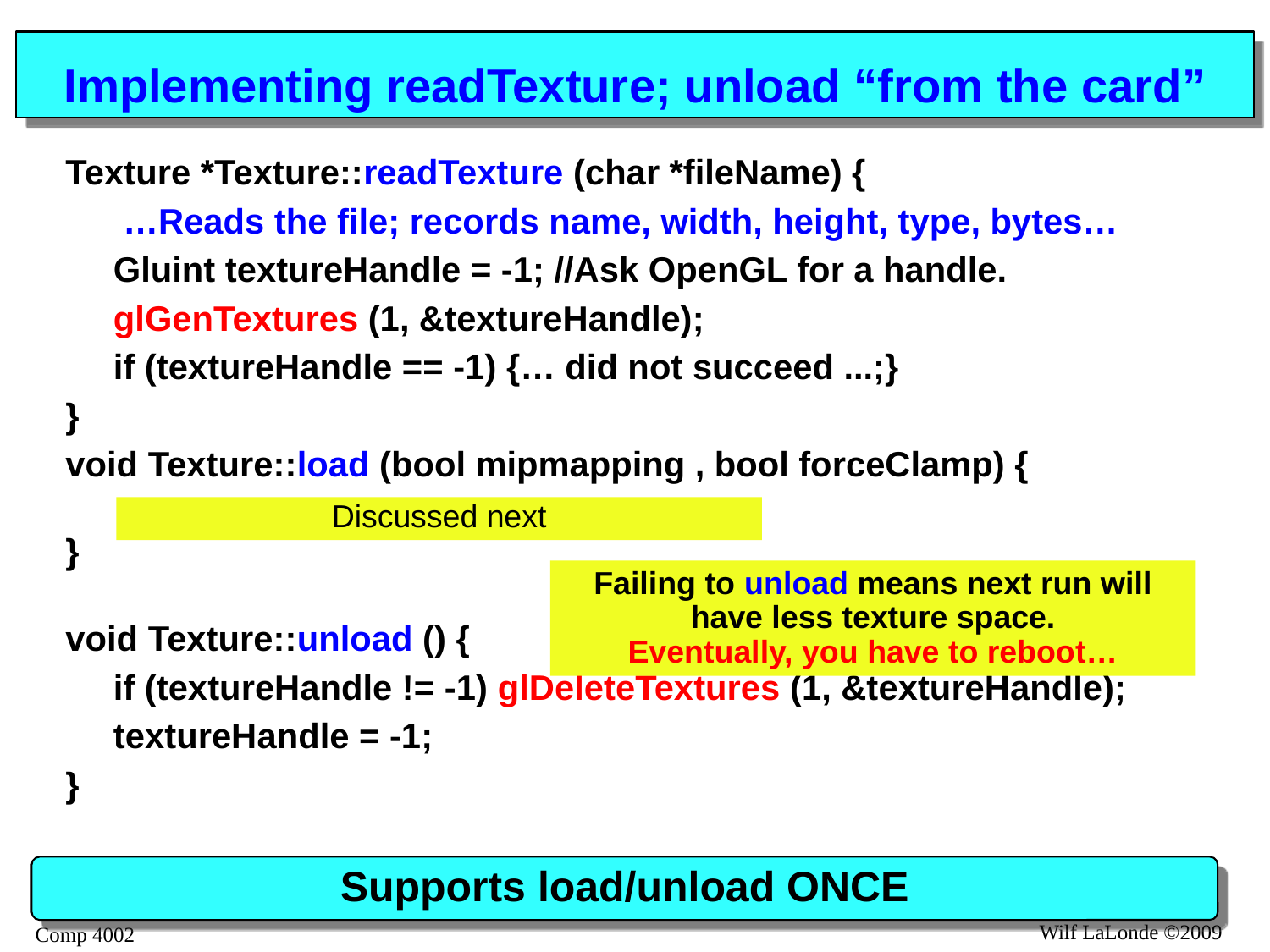

# Implementing readTexture; unload “from the card”
Texture *Texture::readTexture (char *fileName) {
	 …Reads the file; records name, width, height, type, bytes…
	Gluint textureHandle = -1; //Ask OpenGL for a handle.
	glGenTextures (1, &textureHandle);
	if (textureHandle == -1) {… did not succeed ...;}
}
void Texture::load (bool mipmapping , bool forceClamp) {
}

void Texture::unload () {
	if (textureHandle != -1) glDeleteTextures (1, &textureHandle);
	textureHandle = -1;
}

Discussed next
Failing to unload means next run will have less texture space.
Eventually, you have to reboot…
Supports load/unload ONCE